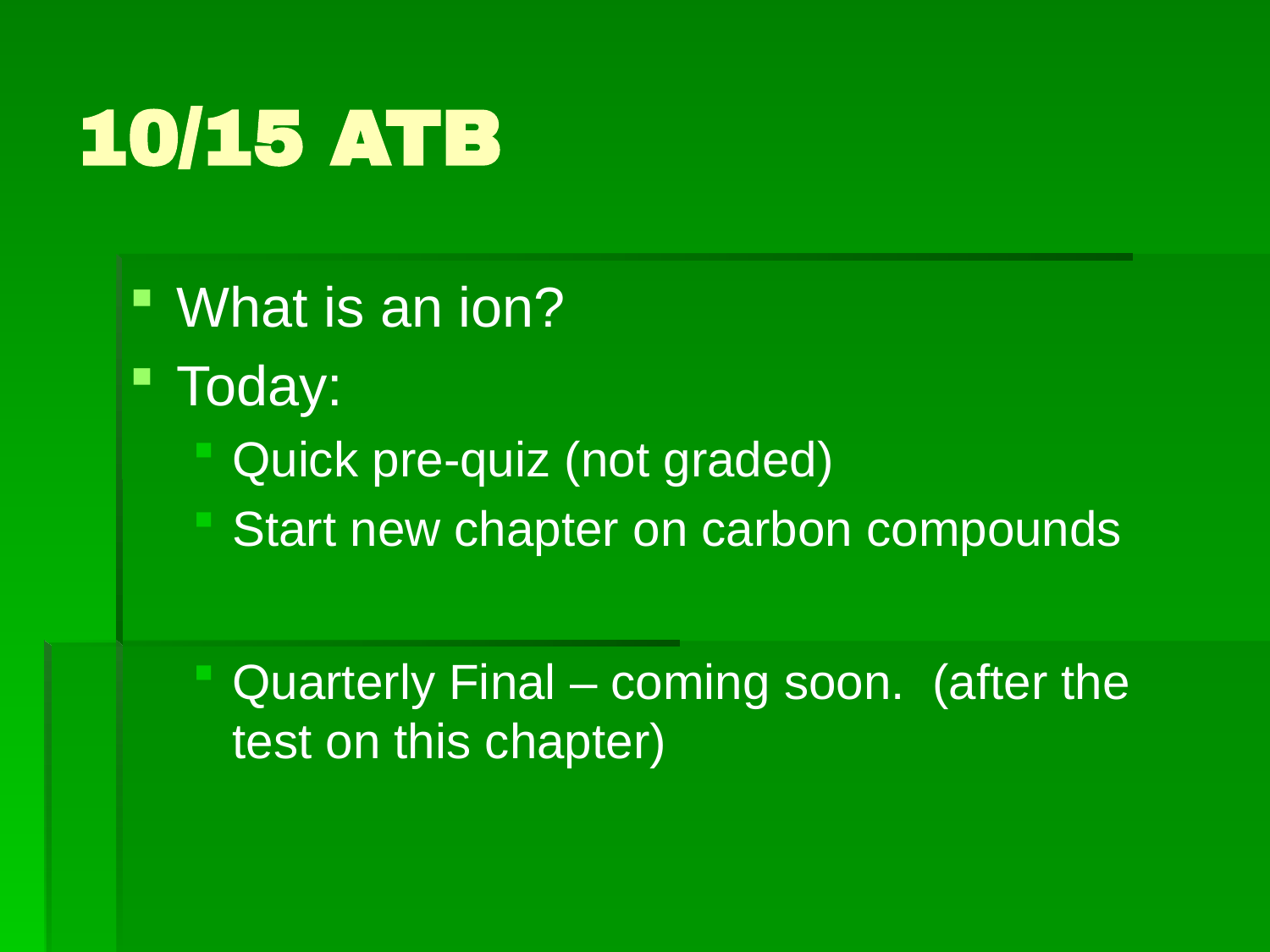

# 10/15 ATB
What is an ion?
Today:
Quick pre-quiz (not graded)
Start new chapter on carbon compounds

Quarterly Final – coming soon.  (after the test on this chapter)